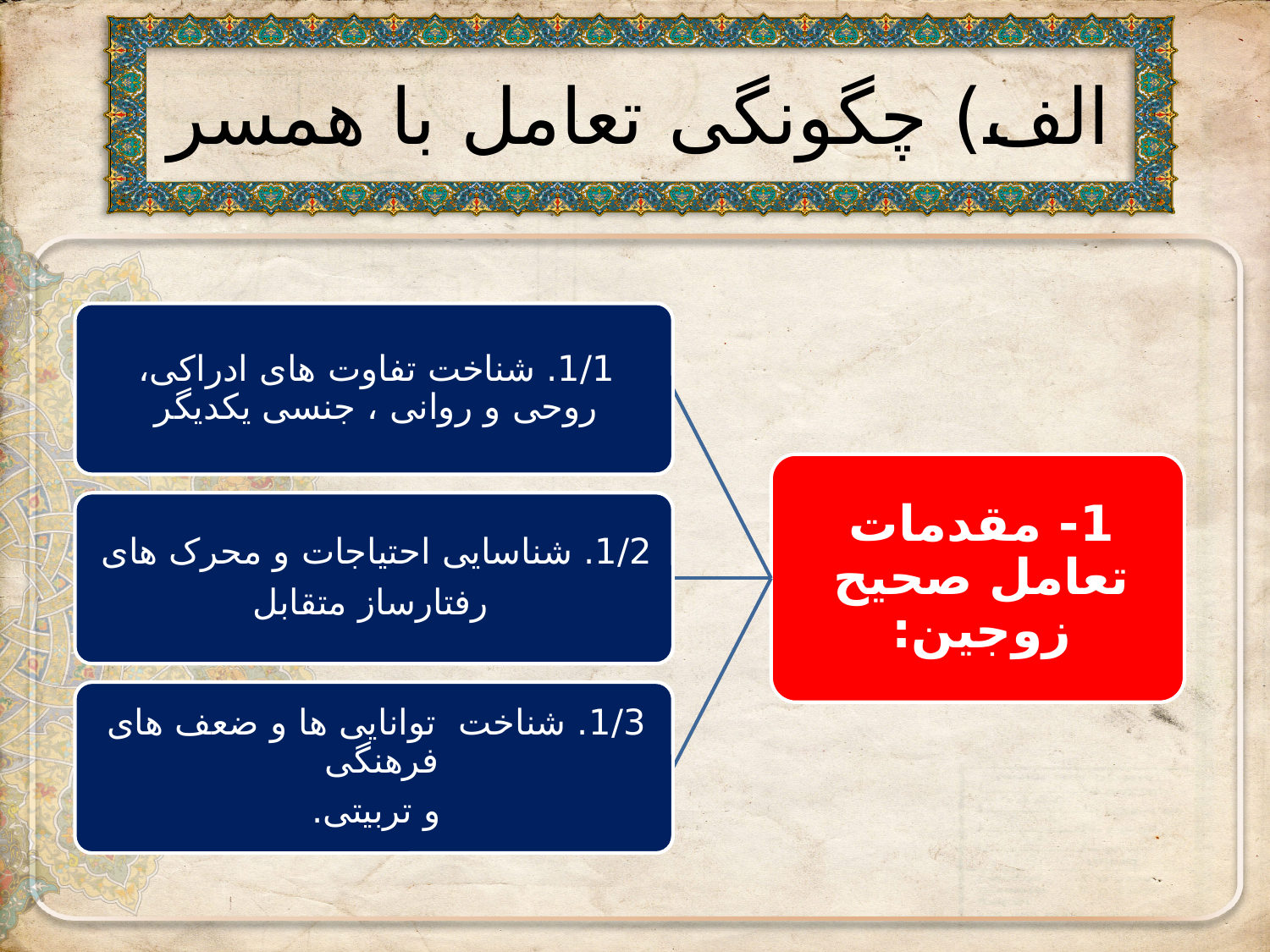

# الف) چگونگی تعامل با همسر
1- مقدمات تعامل صحیح زوجین:

1/1. شناخت تفاوت های ادراکی،
 روحی و روانی ، جنسی یکدیگر

1/2. شناسایی احتیاجات و محرک های
 رفتارساز متقابل

1/3. شناخت  توانایی ها و ضعف های فرهنگی
و تربیتی.